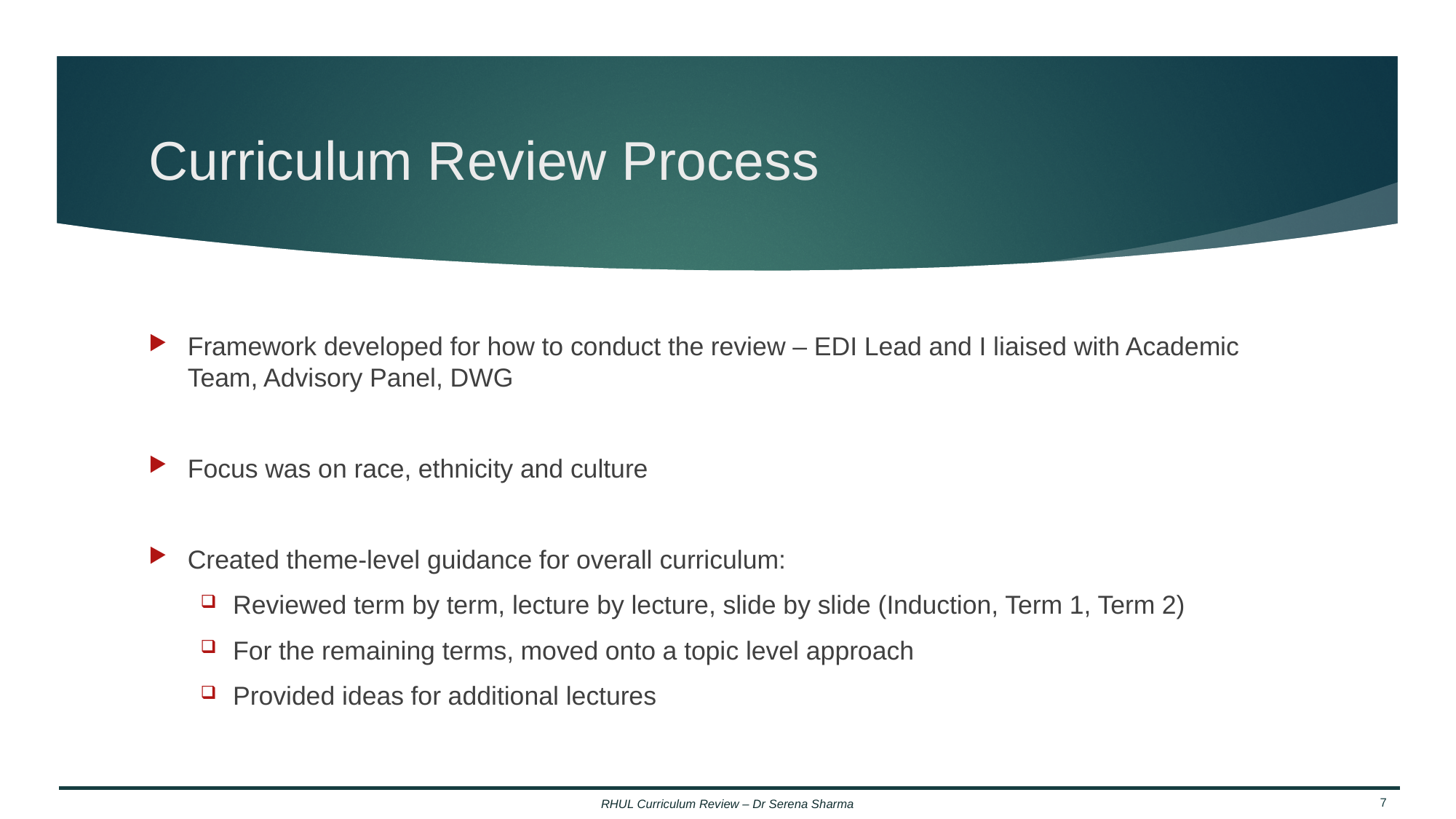

# Curriculum Review Process
Framework developed for how to conduct the review – EDI Lead and I liaised with Academic Team, Advisory Panel, DWG

Focus was on race, ethnicity and culture

Created theme-level guidance for overall curriculum:
Reviewed term by term, lecture by lecture, slide by slide (Induction, Term 1, Term 2)
For the remaining terms, moved onto a topic level approach
Provided ideas for additional lectures

RHUL Curriculum Review – Dr Serena Sharma